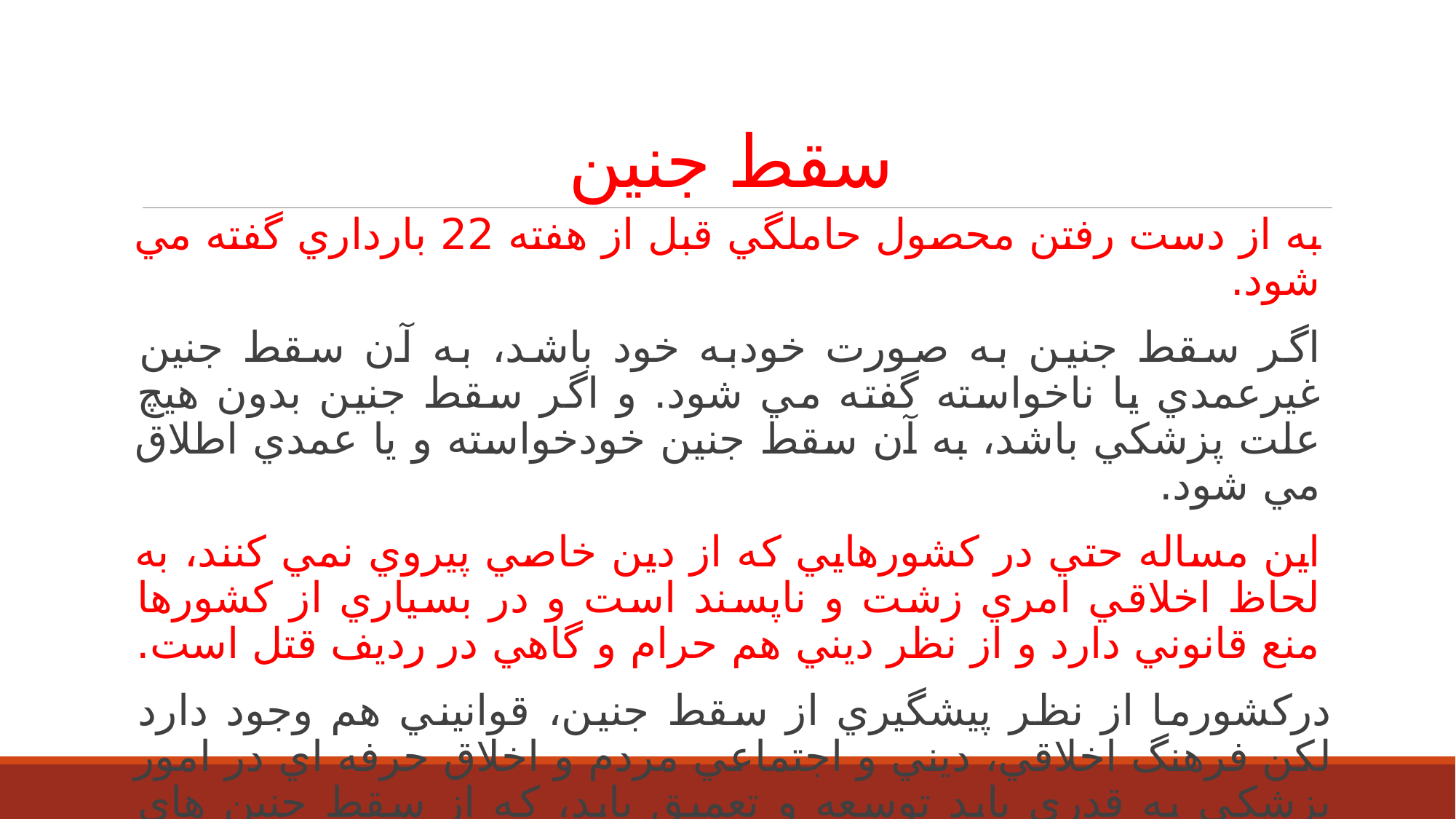

# سقط جنین
به از دست رفتن محصول حاملگي قبل از هفته 22 بارداري گفته مي شود.
اگر سقط جنين به صورت خودبه خود باشد، به آن سقط جنين غيرعمدي يا ناخواسته گفته مي شود. و اگر سقط جنين بدون هيچ علت پزشكي باشد، به آن سقط جنين خودخواسته و يا عمدي اطلاق مي شود.
اين مساله حتي در كشورهايي كه از دين خاصي پيروي نمي كنند، به لحاظ اخلاقي امري زشت و ناپسند است و در بسياري از كشورها منع قانوني دارد و از نظر ديني هم حرام و گاهي در رديف قتل است.
دركشورما از نظر پيشگيري از سقط جنين، قوانيني هم وجود دارد لكن فرهنگ اخلاقي، ديني و اجتماعي مردم و اخلاق حرفه اي در امور پزشكي به قدري بايد توسعه و تعميق يابد، كه از سقط جنين هاي خودخواسته و عمدي جلوگيري شود.